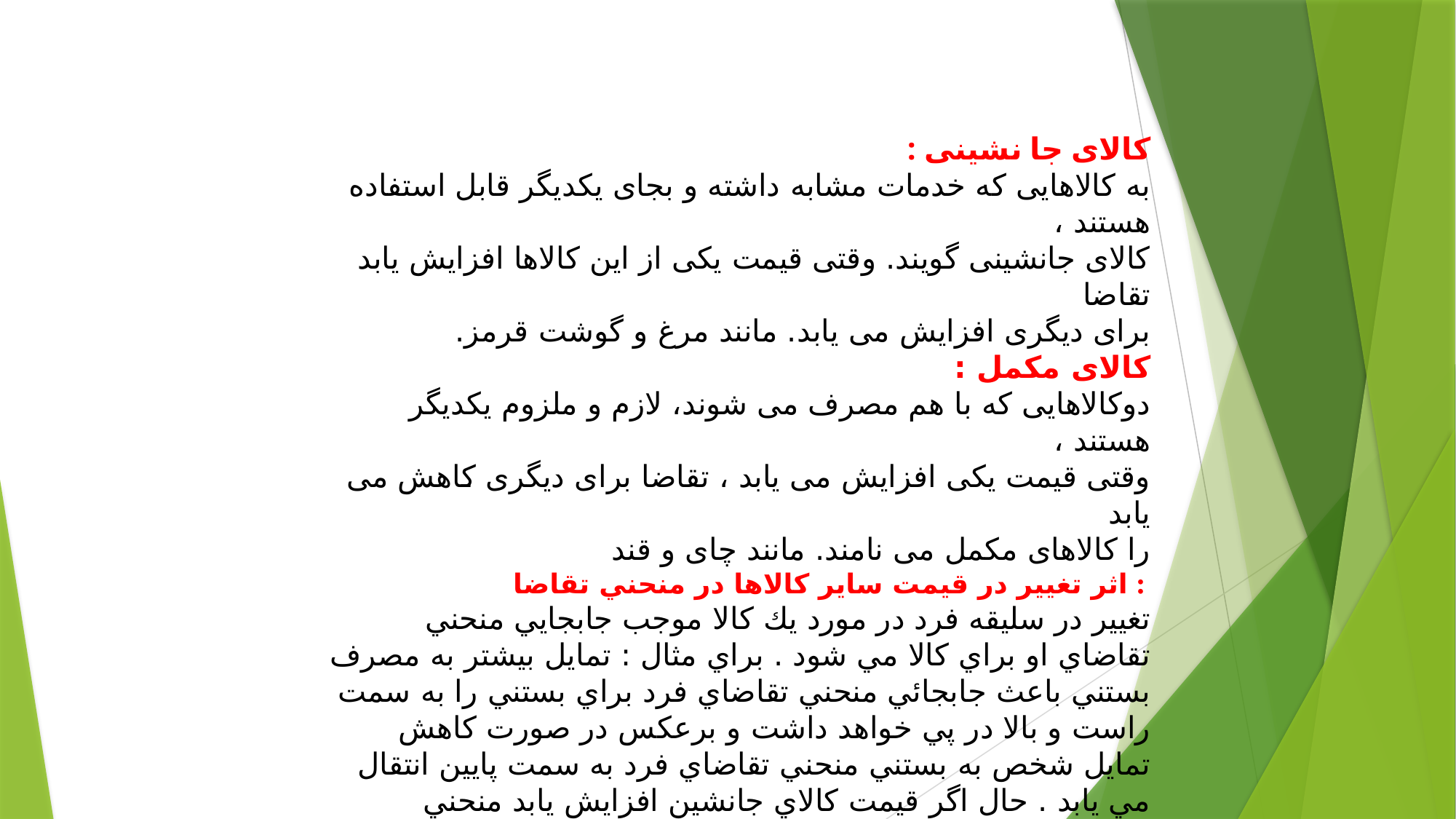

کالای جا نشينی :
به کالاهايی که خدمات مشابه داشته و بجای يکديگر قابل استفاده هستند ،
کالای جانشينی گويند. وقتی قيمت يکی از اين کالاها افزايش يابد تقاضا
برای ديگری افزايش می يابد. مانند مرغ و گوشت قرمز.
کالای مکمل :
دوکالاهايی که با هم مصرف می شوند، لازم و ملزوم يکديگر هستند ،
وقتی قيمت يکی افزايش می يابد ، تقاضا برای ديگری کاهش می يابد
را کالاهای مکمل می نامند. مانند چای و قند
اثر تغيير در قيمت ساير كالاها در منحني تقاضا :
تغيير در سليقه فرد در مورد يك كالا موجب جابجايي منحني تقاضاي او براي كالا مي شود . براي مثال : تمايل بيشتر به مصرف بستني باعث جابجائي منحني تقاضاي فرد براي بستني را به سمت راست و بالا در پي خواهد داشت و برعكس در صورت كاهش تمايل شخص به بستني منحني تقاضاي فرد به سمت پايين انتقال مي يابد . حال اگر قيمت كالاي جانشين افزايش يابد منحني تقاضاي فرد براي يك كالا به سمت بالا منتقل مي شود و اگر قيمت كالاي مكمل ( كالائي كه همراه با كالاي مورد نظر مصرف مي شود ) افزايش يابد منحني تقاضاي آن كالا به سمت پايين انتقال مي يابد .